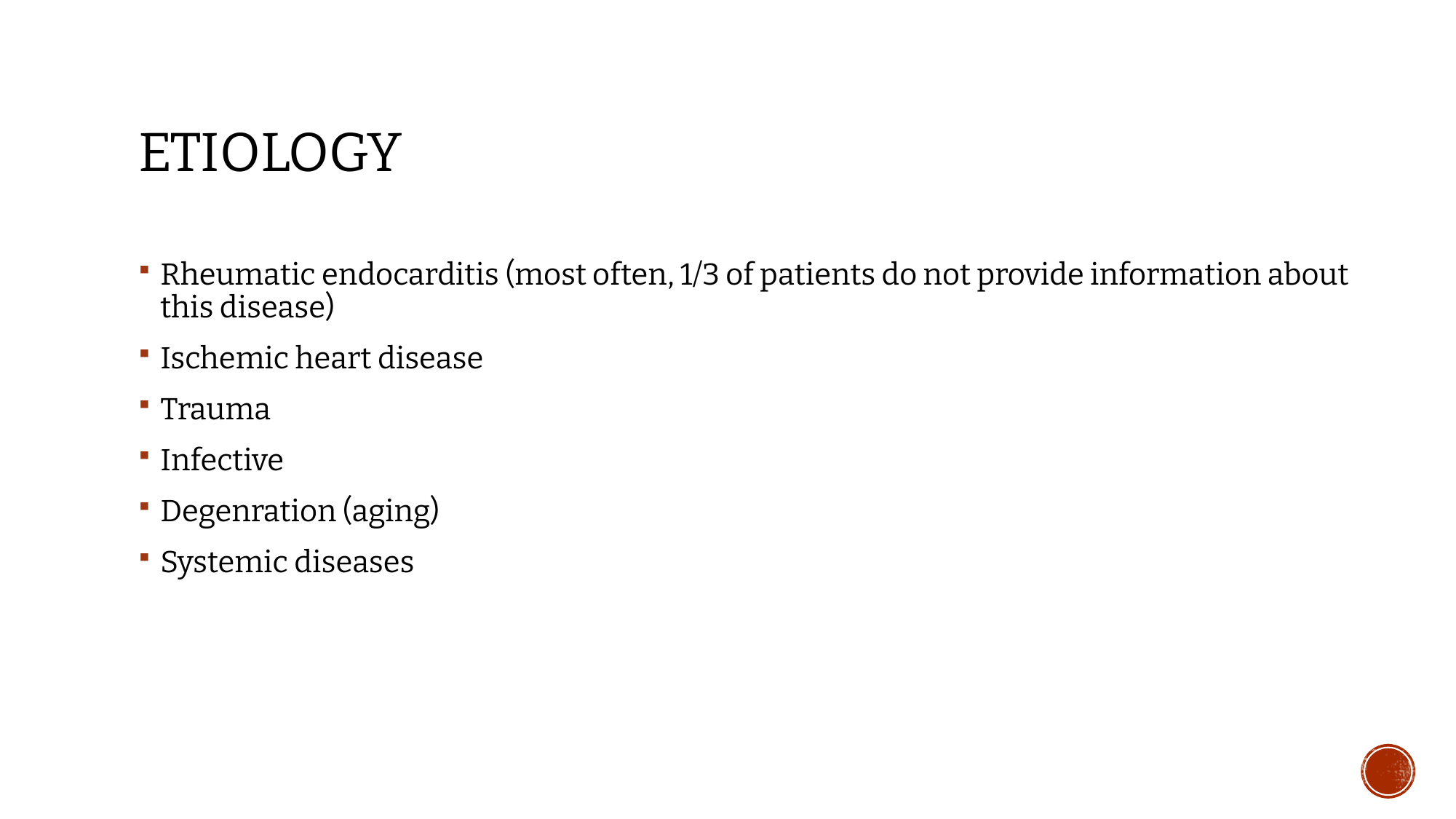

# etiology
Rheumatic endocarditis (most often, 1/3 of patients do not provide information about this disease)
Ischemic heart disease
Trauma
Infective
Degenration (aging)
Systemic diseases